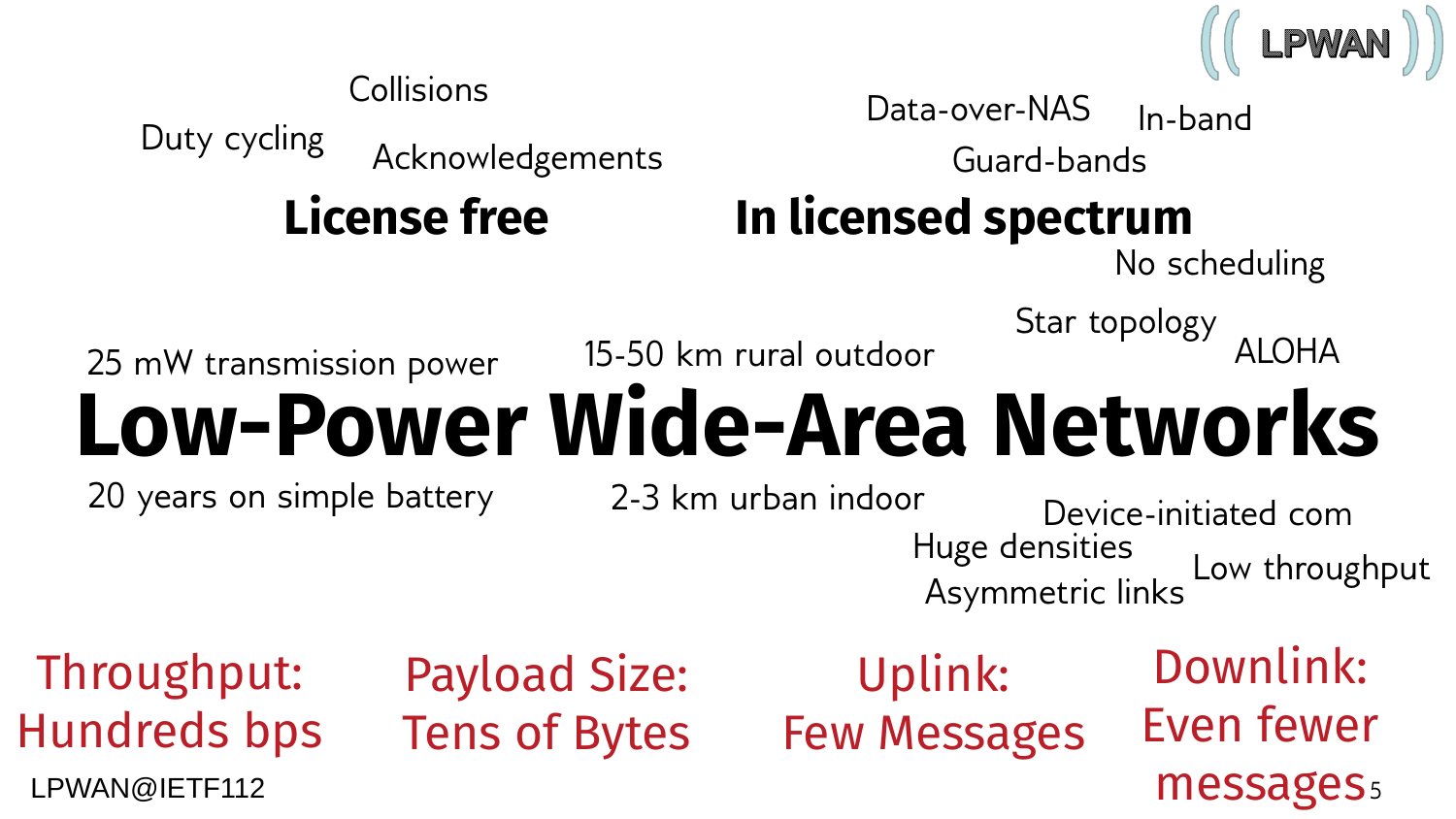

Collisions
Data-over-NAS
In-band
Duty cycling
Acknowledgements
Guard-bands
License free
In licensed spectrum
No scheduling
Star topology
ALOHA
15-50 km rural outdoor
25 mW transmission power
Low-Power Wide-Area Networks
20 years on simple battery
2-3 km urban indoor
Device-initiated com
Huge densities
Low throughput
Asymmetric links
Downlink:
Even fewer
messages
Throughput:
Hundreds bps
Uplink:
Few Messages
Payload Size:
Tens of Bytes
5